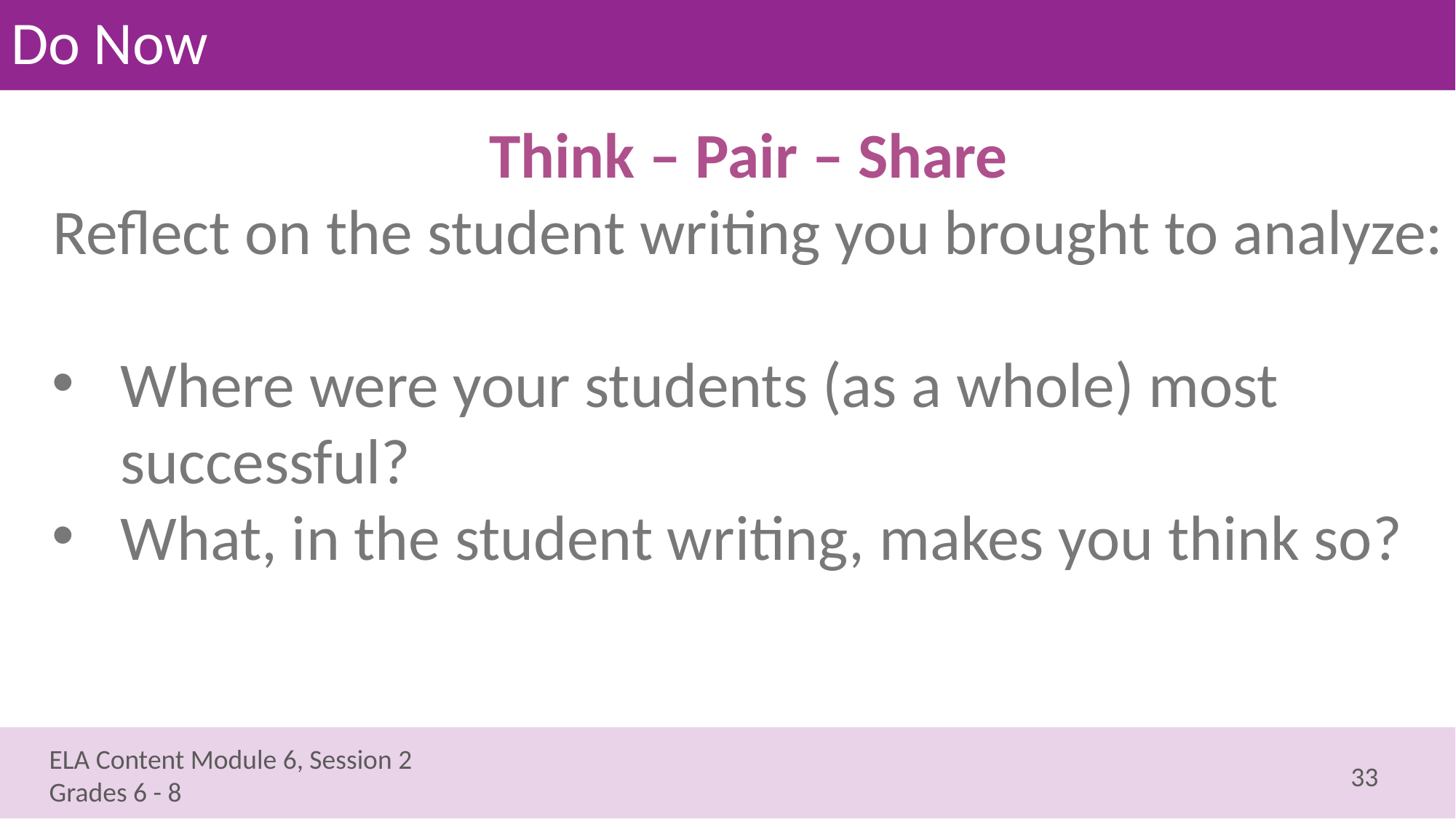

# Do Now
Think – Pair – Share
Reflect on the student writing you brought to analyze:

Where were your students (as a whole) most successful?
What, in the student writing, makes you think so?

33